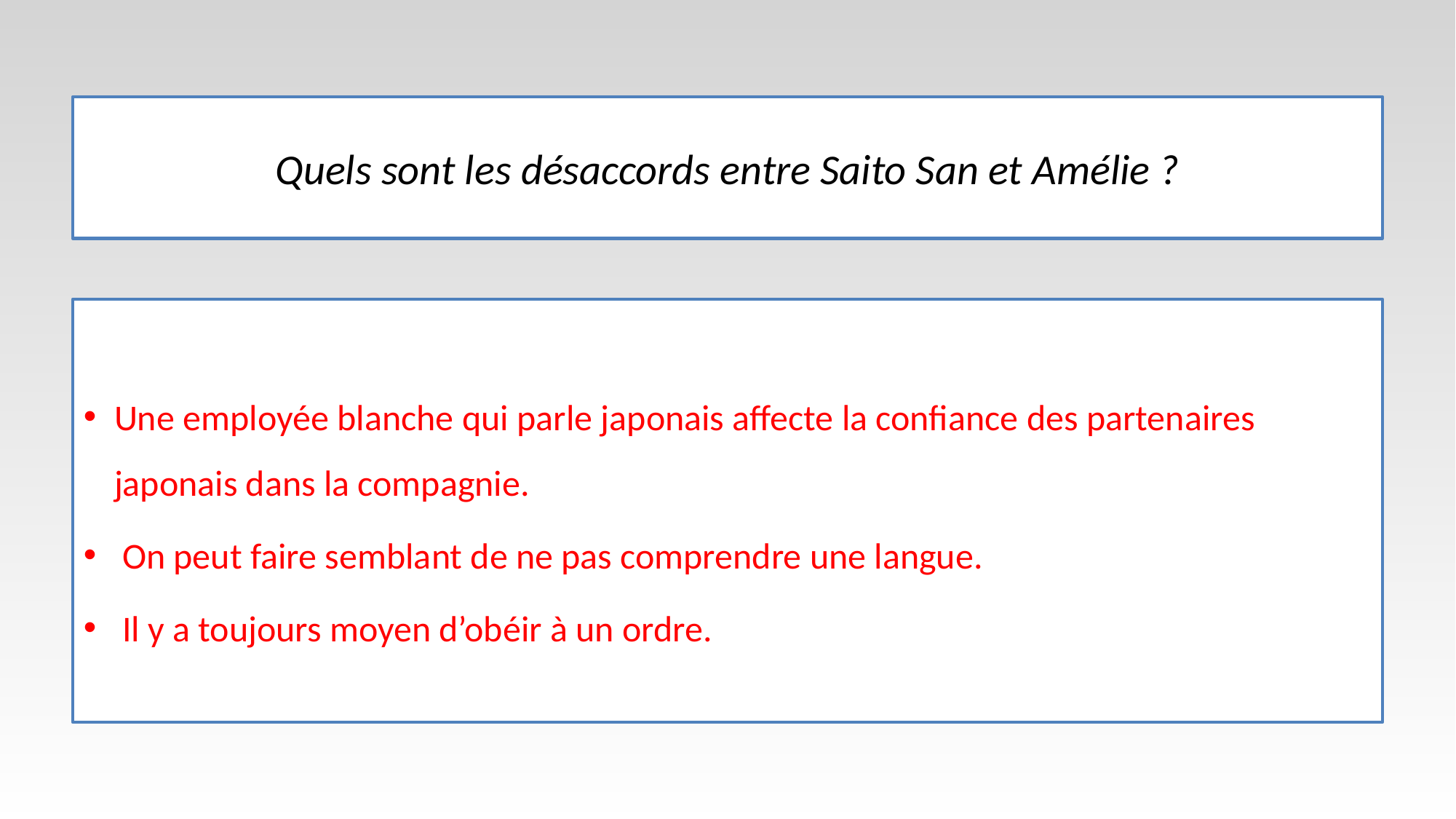

# Quels sont les désaccords entre Saito San et Amélie ?
Une employée blanche qui parle japonais affecte la confiance des partenaires japonais dans la compagnie.
 On peut faire semblant de ne pas comprendre une langue.
 Il y a toujours moyen d’obéir à un ordre.